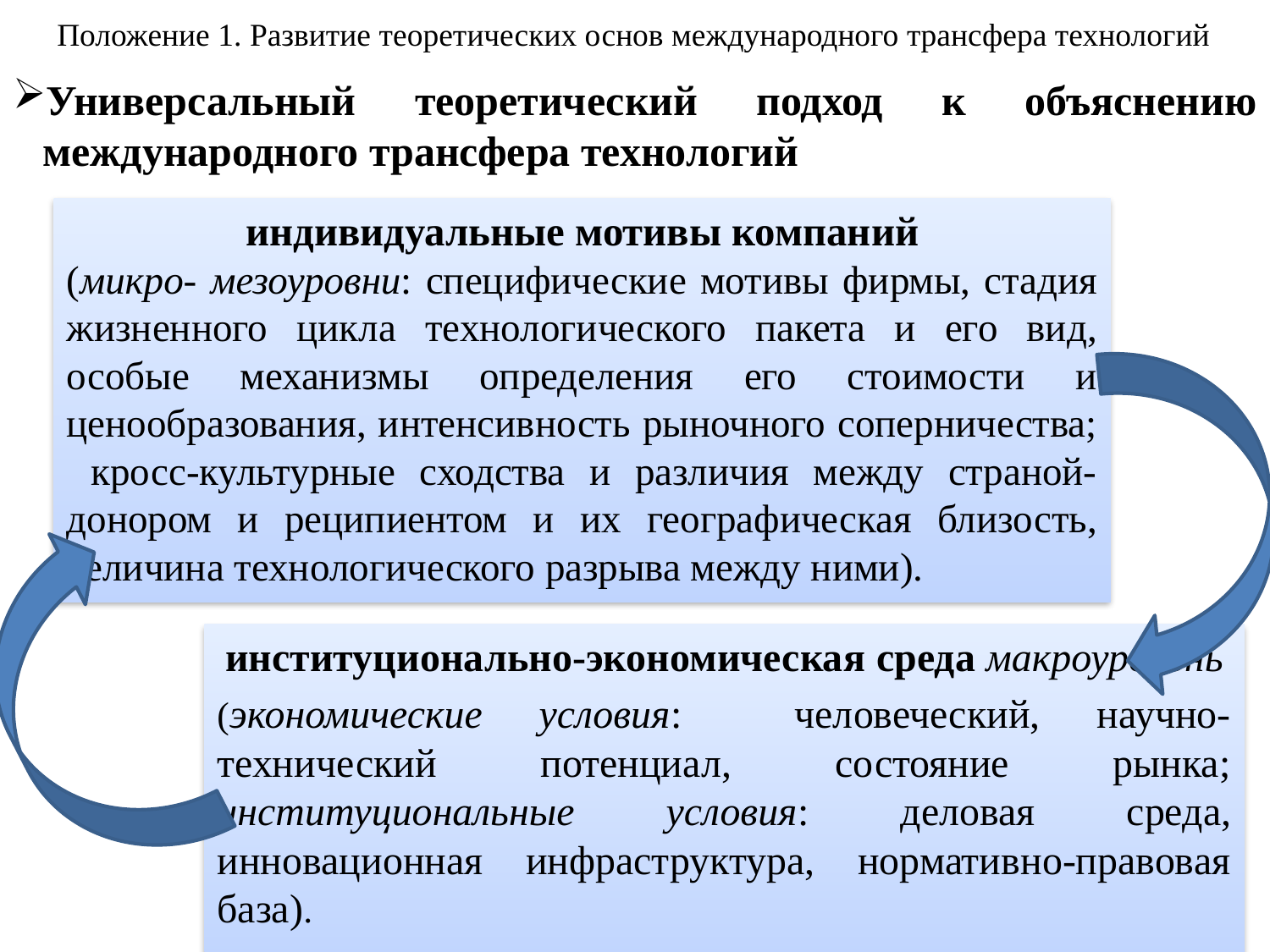

Положение 1. Развитие теоретических основ международного трансфера технологий
# Универсальный теоретический подход к объяснению международного трансфера технологий
индивидуальные мотивы компаний
(микро- мезоуровни: специфические мотивы фирмы, стадия жизненного цикла технологического пакета и его вид, особые механизмы определения его стоимости и ценообразования, интенсивность рыночного соперничества;  кросс-культурные сходства и различия между страной-донором и реципиентом и их географическая близость, величина технологического разрыва между ними).

институционально-экономическая среда макроуровень
(экономические условия:  человеческий, научно-технический потенциал, состояние рынка; институциональные условия: деловая среда, инновационная инфраструктура, нормативно-правовая база).
8